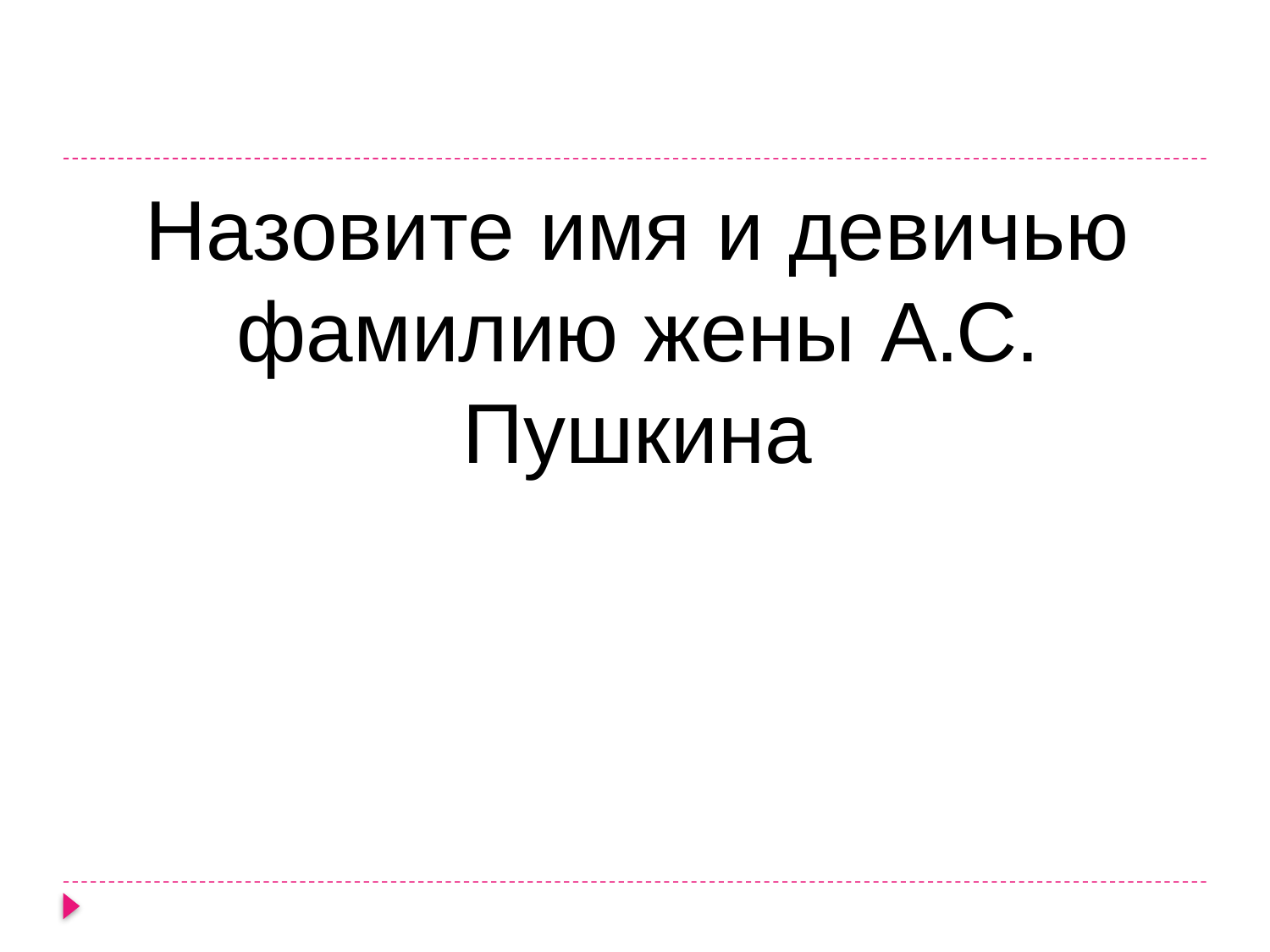

Назовите имя и девичью фамилию жены А.С. Пушкина